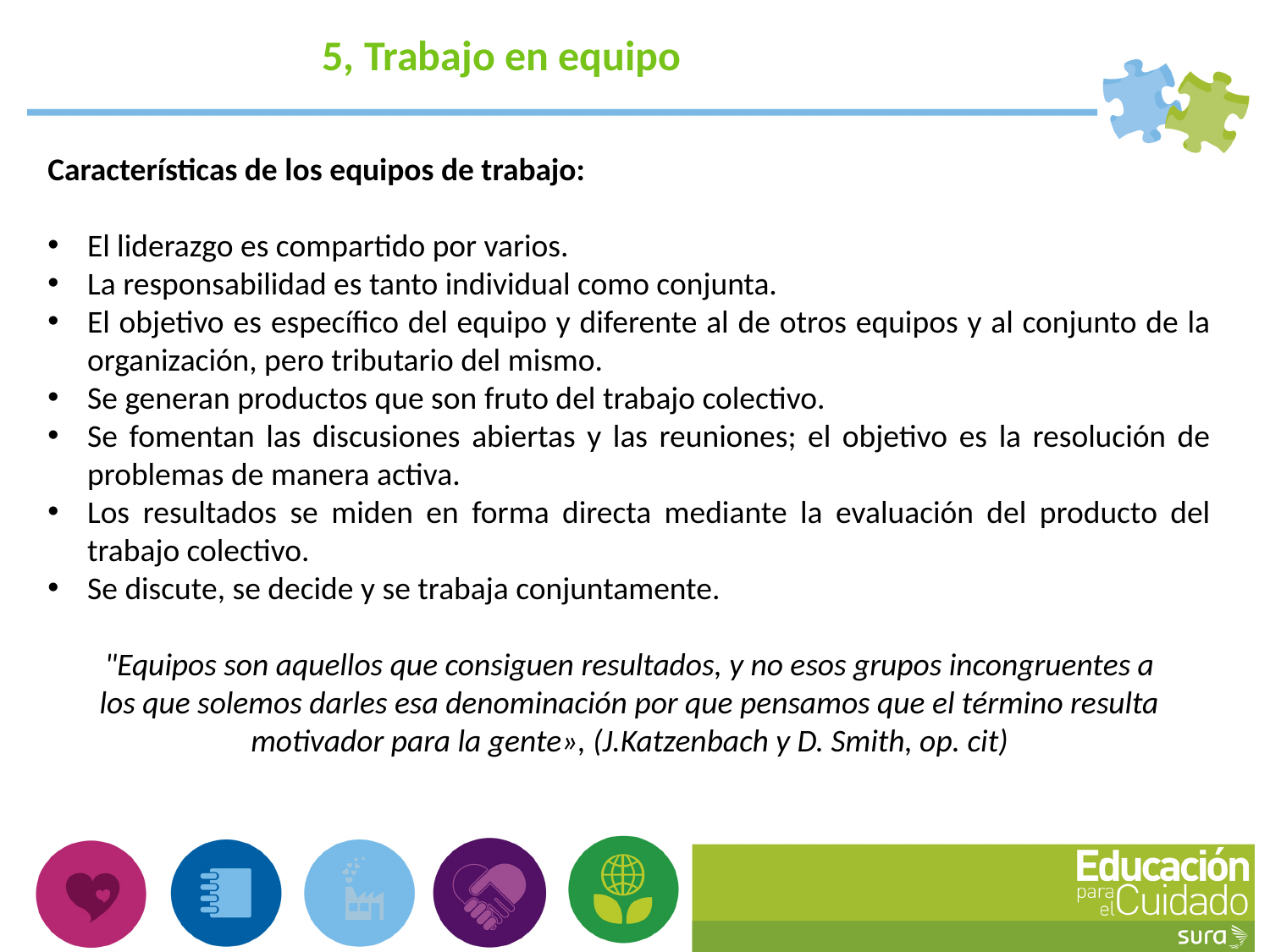

5, Trabajo en equipo

Características de los equipos de trabajo:

El liderazgo es compartido por varios.
La responsabilidad es tanto individual como conjunta.
El objetivo es específico del equipo y diferente al de otros equipos y al conjunto de la organización, pero tributario del mismo.
Se generan productos que son fruto del trabajo colectivo.
Se fomentan las discusiones abiertas y las reuniones; el objetivo es la resolución de problemas de manera activa.
Los resultados se miden en forma directa mediante la evaluación del producto del trabajo colectivo.
Se discute, se decide y se trabaja conjuntamente.

"Equipos son aquellos que consiguen resultados, y no esos grupos incongruentes a
los que solemos darles esa denominación por que pensamos que el término resulta
motivador para la gente», (J.Katzenbach y D. Smith, op. cit)